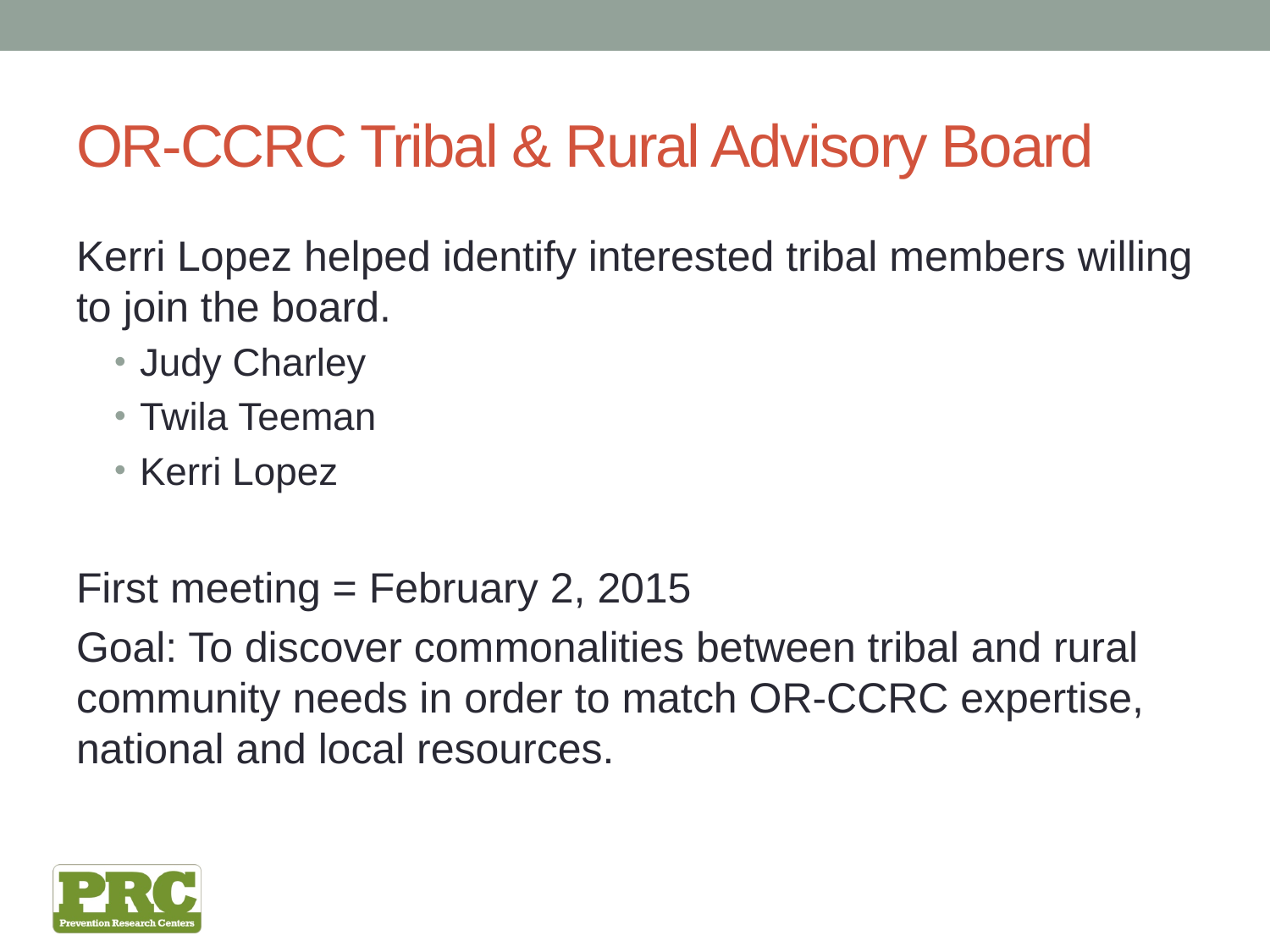

# OR-CCRC Tribal & Rural Advisory Board
Kerri Lopez helped identify interested tribal members willing to join the board.
Judy Charley
Twila Teeman
Kerri Lopez

First meeting = February 2, 2015
Goal: To discover commonalities between tribal and rural community needs in order to match OR-CCRC expertise, national and local resources.